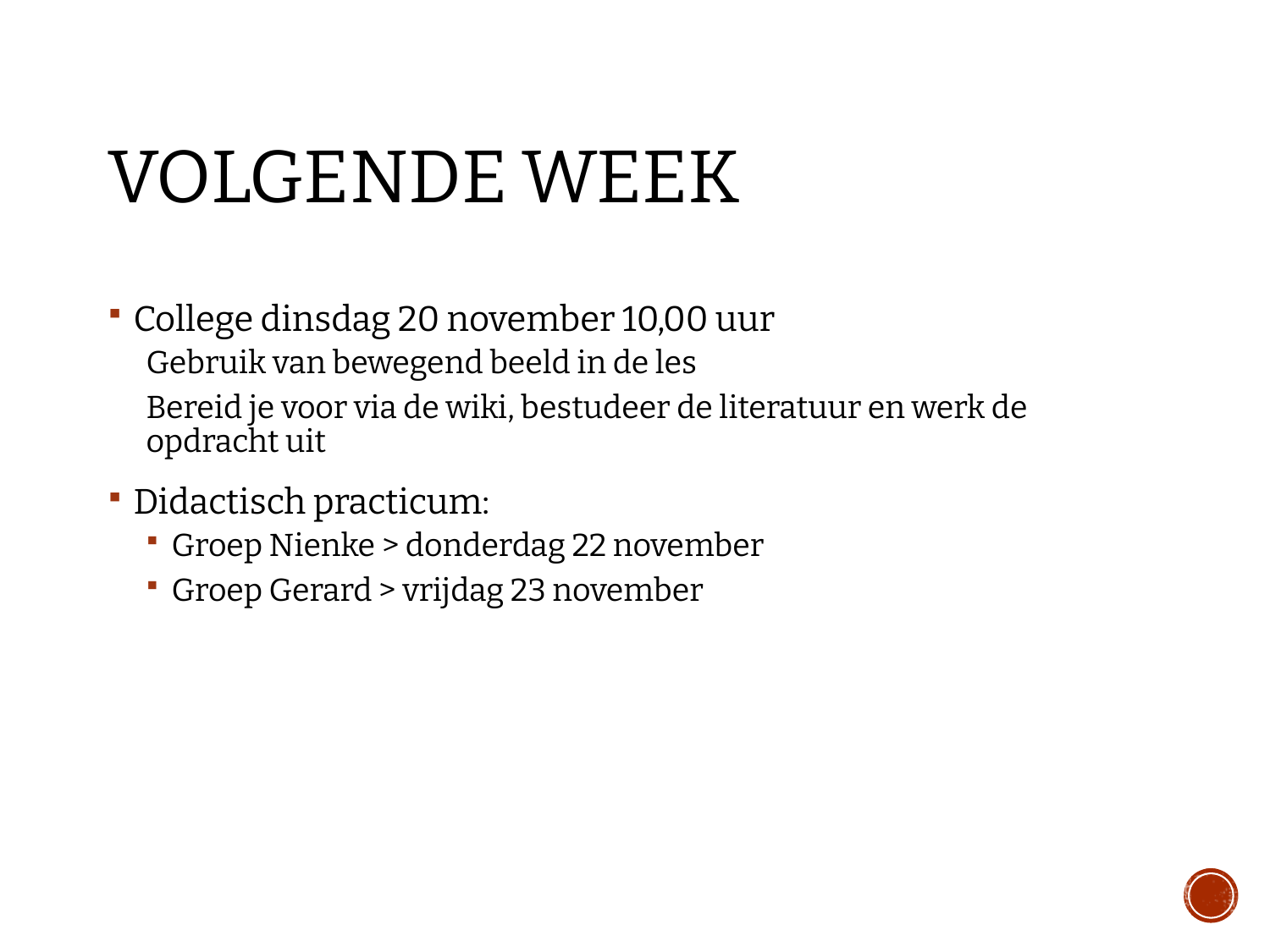

# Volgende week
College dinsdag 20 november 10,00 uur
Gebruik van bewegend beeld in de les
Bereid je voor via de wiki, bestudeer de literatuur en werk de opdracht uit
Didactisch practicum:
Groep Nienke > donderdag 22 november
Groep Gerard > vrijdag 23 november